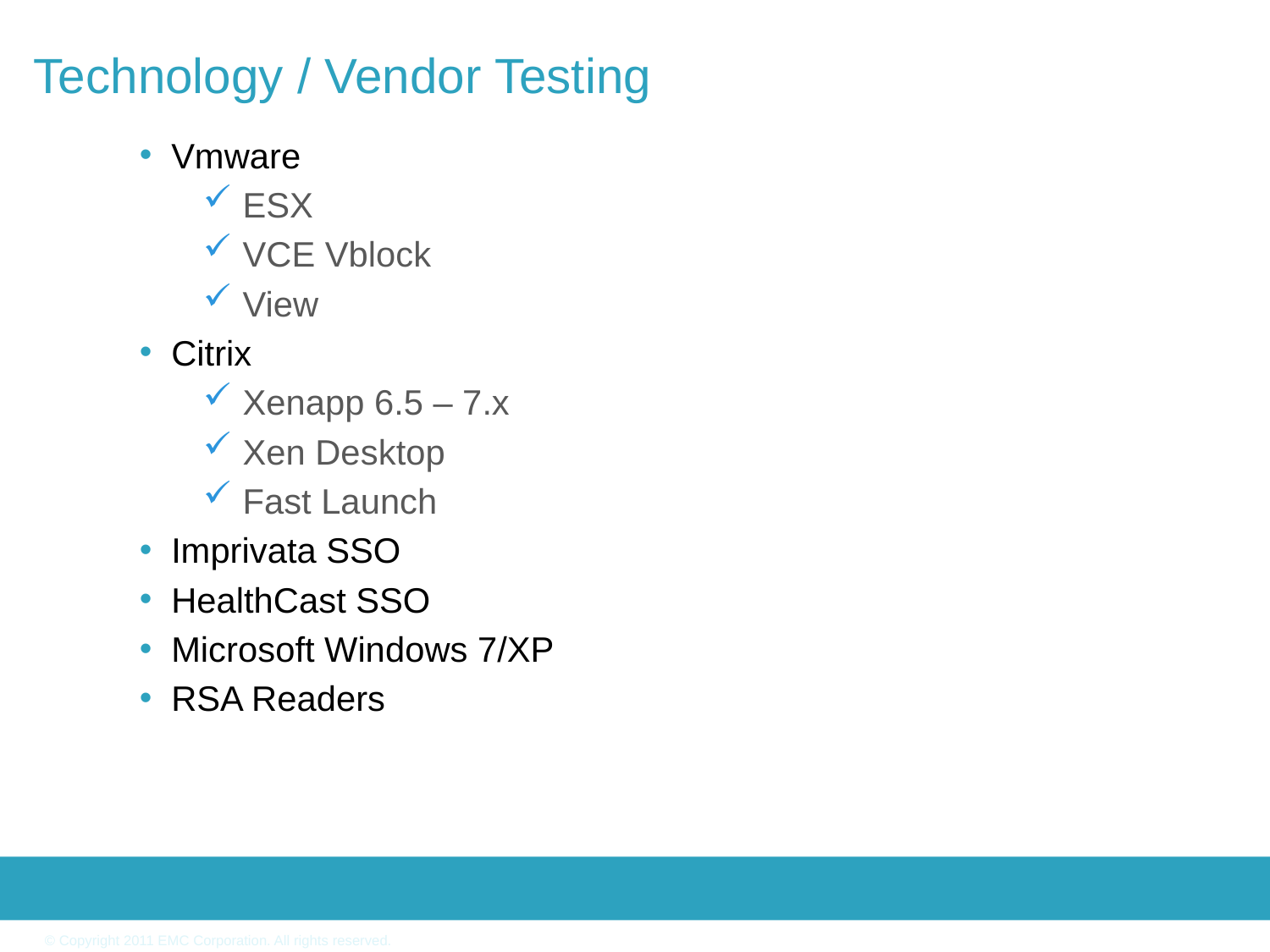

# Technology / Vendor Testing
Vmware
ESX
VCE Vblock
View
Citrix
Xenapp 6.5 – 7.x
Xen Desktop
Fast Launch
Imprivata SSO
HealthCast SSO
Microsoft Windows 7/XP
RSA Readers